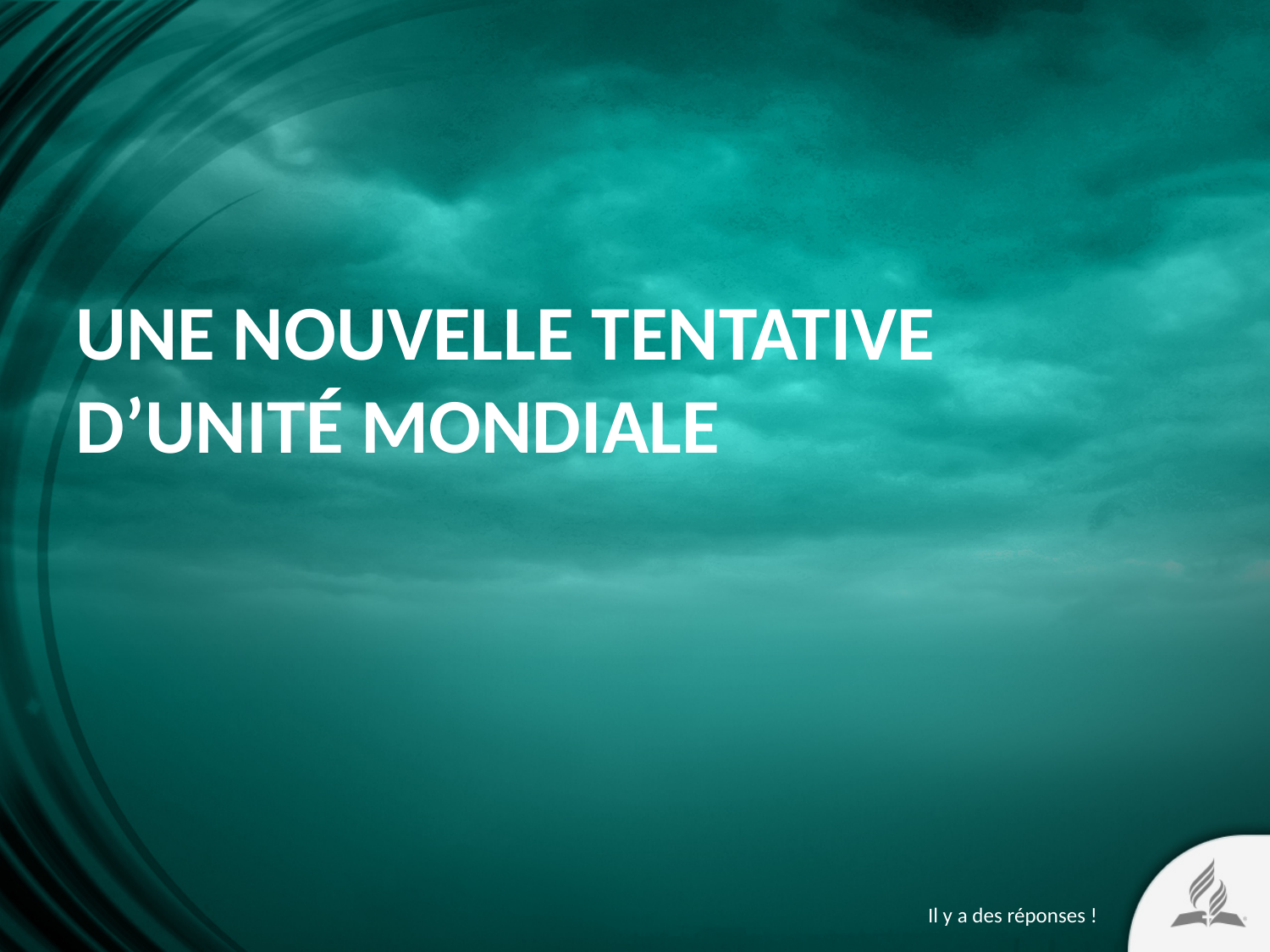

# Une nouvelle tentative d’unité mondiale
Il y a des réponses !